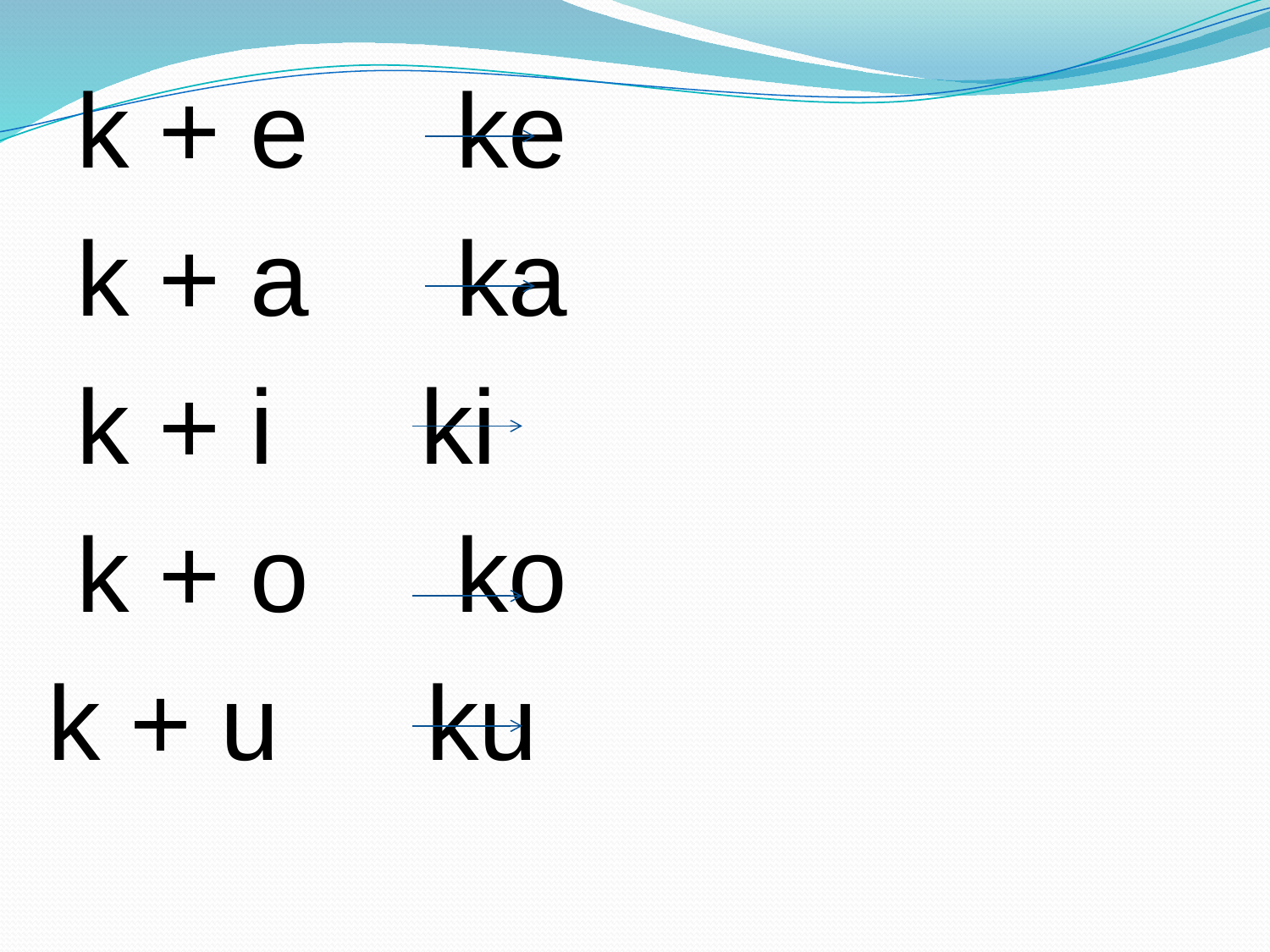

k + e     ke
 k + a     ka
 k + i     ki
 k + o     ko
k + u     ku